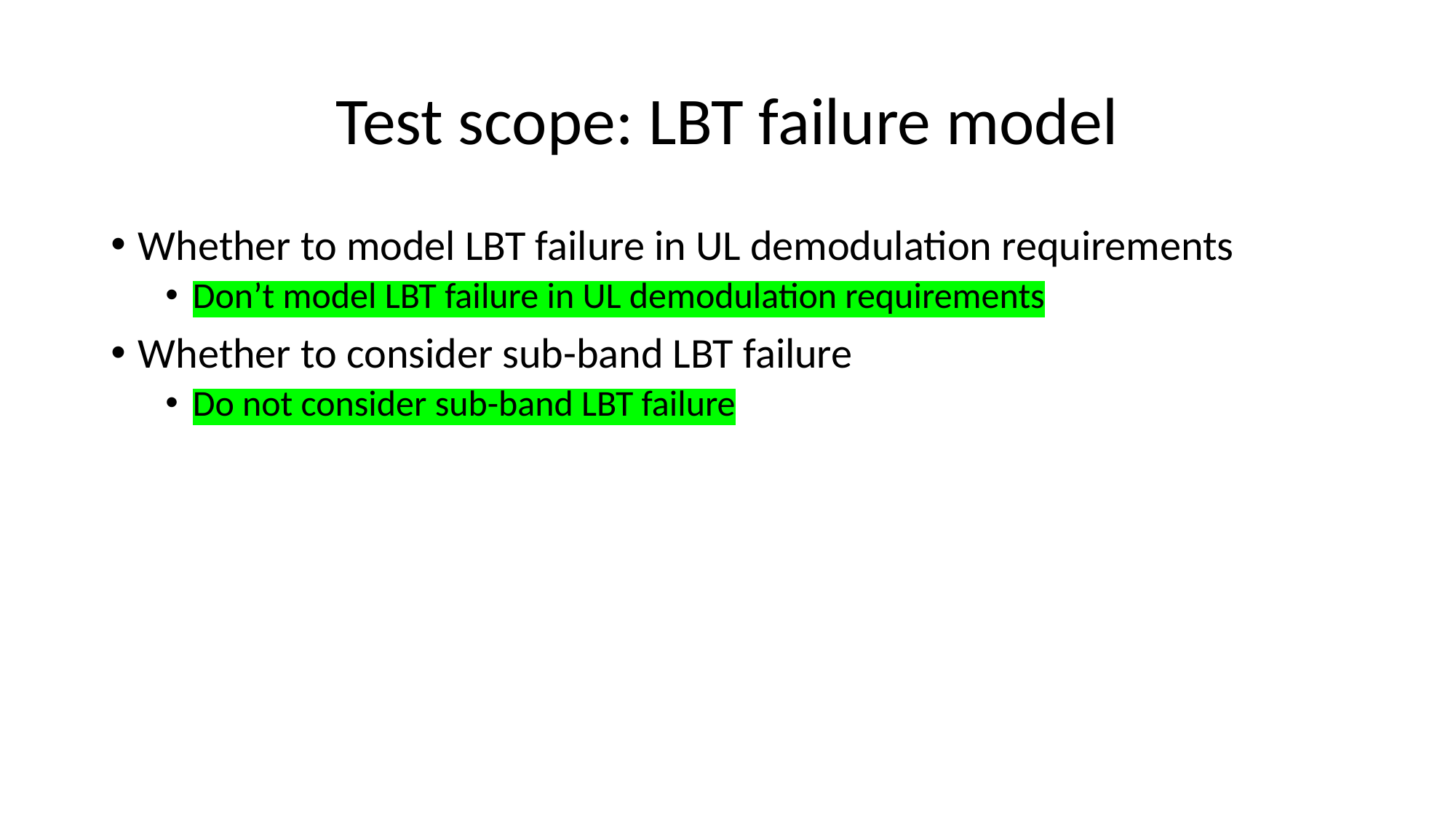

# Test scope: LBT failure model
Whether to model LBT failure in UL demodulation requirements
Don’t model LBT failure in UL demodulation requirements
Whether to consider sub-band LBT failure
Do not consider sub-band LBT failure